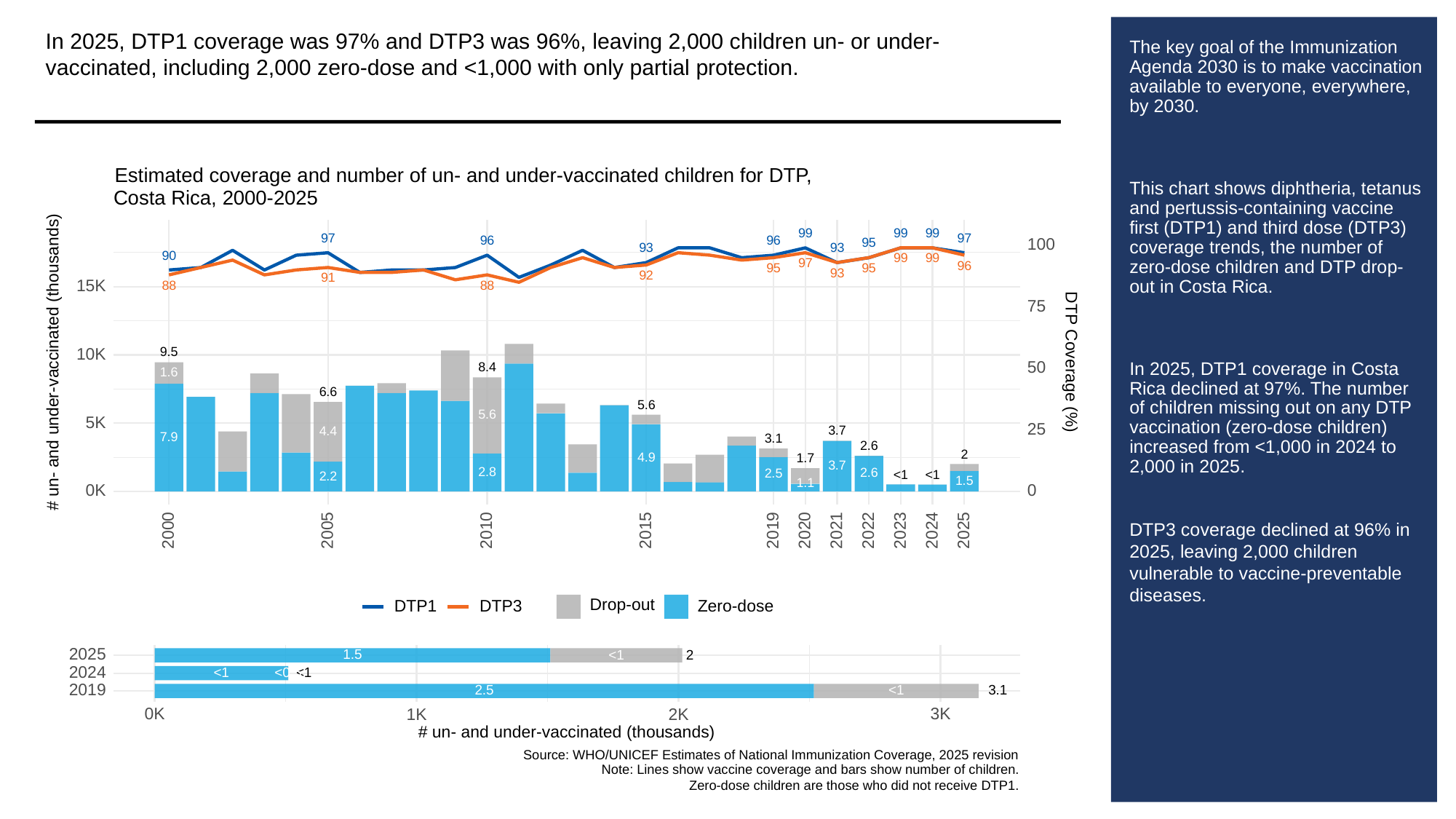

In 2025, DTP1 coverage was 97% and DTP3 was 96%, leaving 2,000 children un- or under-vaccinated, including 2,000 zero-dose and <1,000 with only partial protection.
# The key goal of the Immunization Agenda 2030 is to make vaccination available to everyone, everywhere, by 2030.

This chart shows diphtheria, tetanus and pertussis-containing vaccine first (DTP1) and third dose (DTP3) coverage trends, the number of zero-dose children and DTP drop-out in Costa Rica.

In 2025, DTP1 coverage in Costa Rica declined at 97%. The number of children missing out on any DTP vaccination (zero-dose children) increased from <1,000 in 2024 to 2,000 in 2025.

DTP3 coverage declined at 96% in 2025, leaving 2,000 children vulnerable to vaccine-preventable diseases.

Estimated coverage and number of un- and under-vaccinated children for DTP,
Costa Rica, 2000-2025

99
99
99
97
97
96
96
95
100
93
93

90

99
99
97
96
95
95
93
92
91
15K
88
88

75

9.5
10K

# un- and under-vaccinated (thousands)
DTP Coverage (%)

50
8.4

1.6

6.6

5.6

5.6

5K

25

3.7
4.4

7.9
3.1

2.6

2

4.9

1.7

3.7

2.8

2.6
2.5
<1
<1

2.2

1.5
1.1

0K
0

2023
2000
2005
2010
2015
2019
2020
2021
2022
2024
2025

Drop-out
DTP3
Zero-dose
DTP1

2025
1.5
<1
2

2024
<0.5
<1
<1

2019
3.1
2.5
<1

3K
0K
1K
2K
# un- and under-vaccinated (thousands)
Source: WHO/UNICEF Estimates of National Immunization Coverage, 2025 revision
Note: Lines show vaccine coverage and bars show number of children.
Zero-dose children are those who did not receive DTP1.